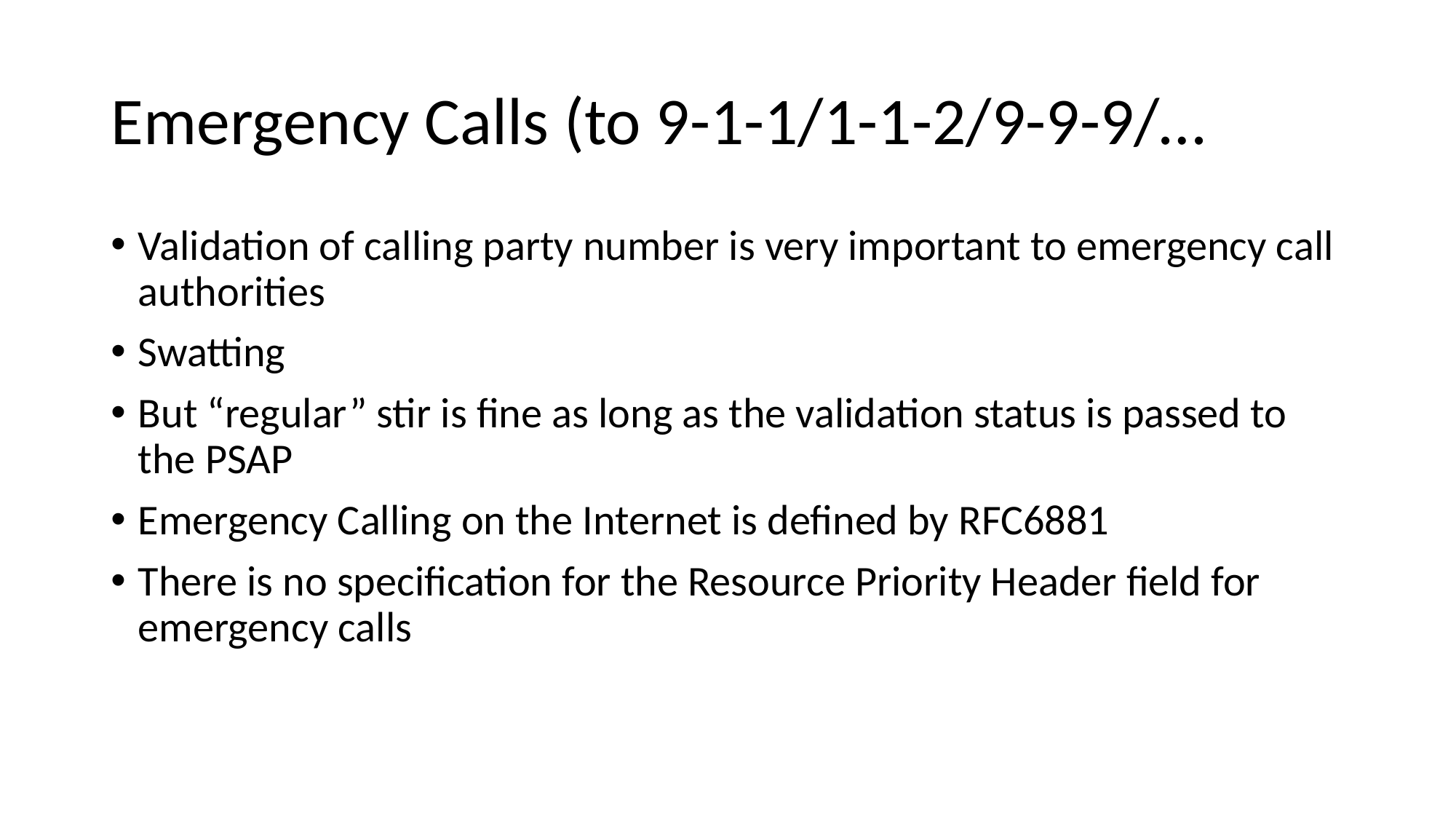

# Emergency Calls (to 9-1-1/1-1-2/9-9-9/…
Validation of calling party number is very important to emergency call authorities
Swatting
But “regular” stir is fine as long as the validation status is passed to the PSAP
Emergency Calling on the Internet is defined by RFC6881
There is no specification for the Resource Priority Header field for emergency calls